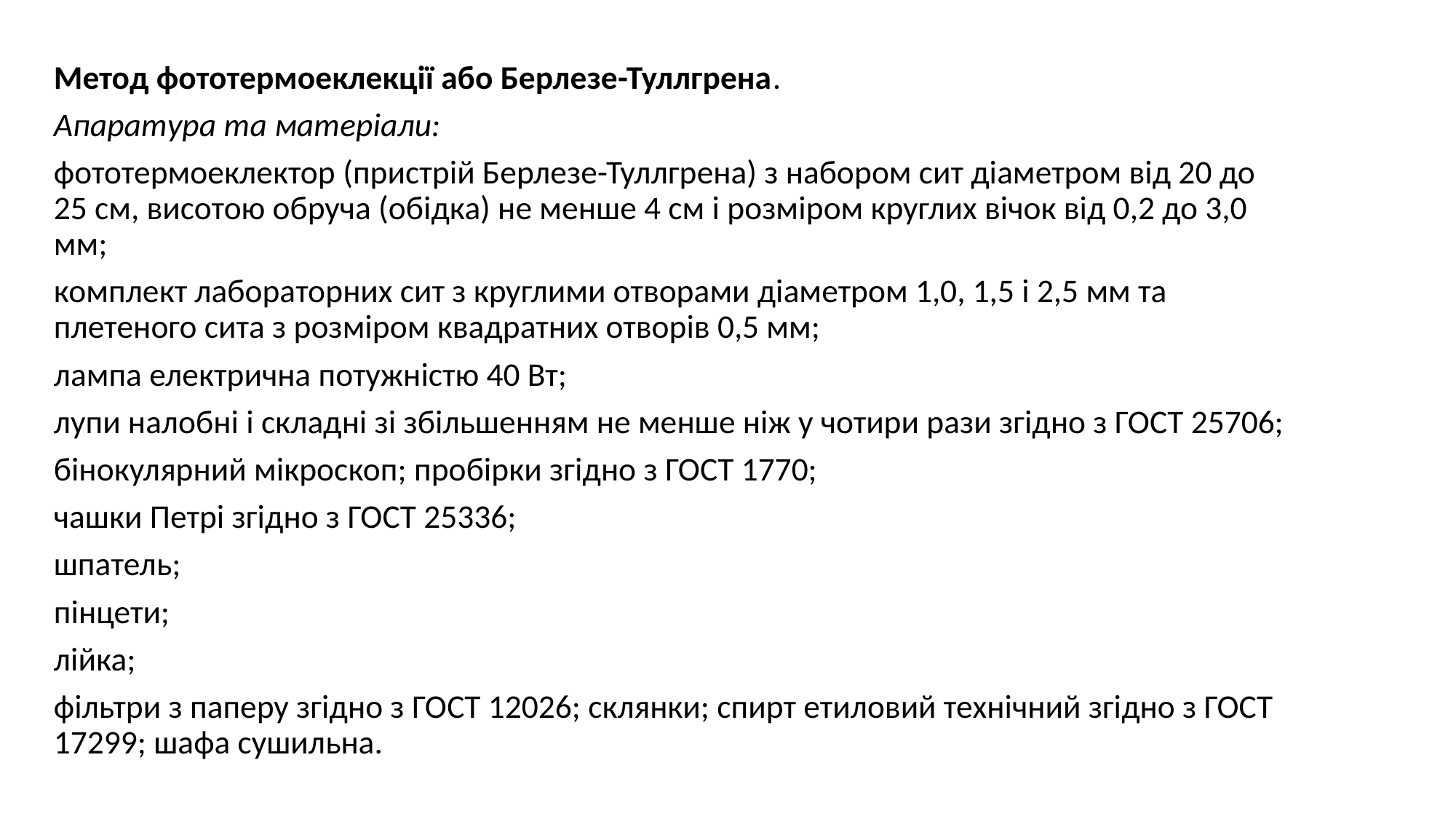

Метод фототермоеклекції або Берлезе-Туллгрена.
Апаратура та матеріали:
фототермоеклектор (пристрій Берлезе-Туллгрена) з набором сит діаметром від 20 до 25 см, висотою обруча (обідка) не менше 4 см і розміром круглих вічок від 0,2 до 3,0 мм;
комплект лабораторних сит з круглими отворами діаметром 1,0, 1,5 і 2,5 мм та плетеного сита з розміром квадратних отворів 0,5 мм;
лампа електрична потужністю 40 Вт;
лупи налобні і складні зі збільшенням не менше ніж у чотири рази згідно з ГОСТ 25706;
бінокулярний мікроскоп; пробірки згідно з ГОСТ 1770;
чашки Петрі згідно з ГОСТ 25336;
шпатель;
пінцети;
лійка;
фільтри з паперу згідно з ГОСТ 12026; склянки; спирт етиловий технічний згідно з ГОСТ 17299; шафа сушильна.